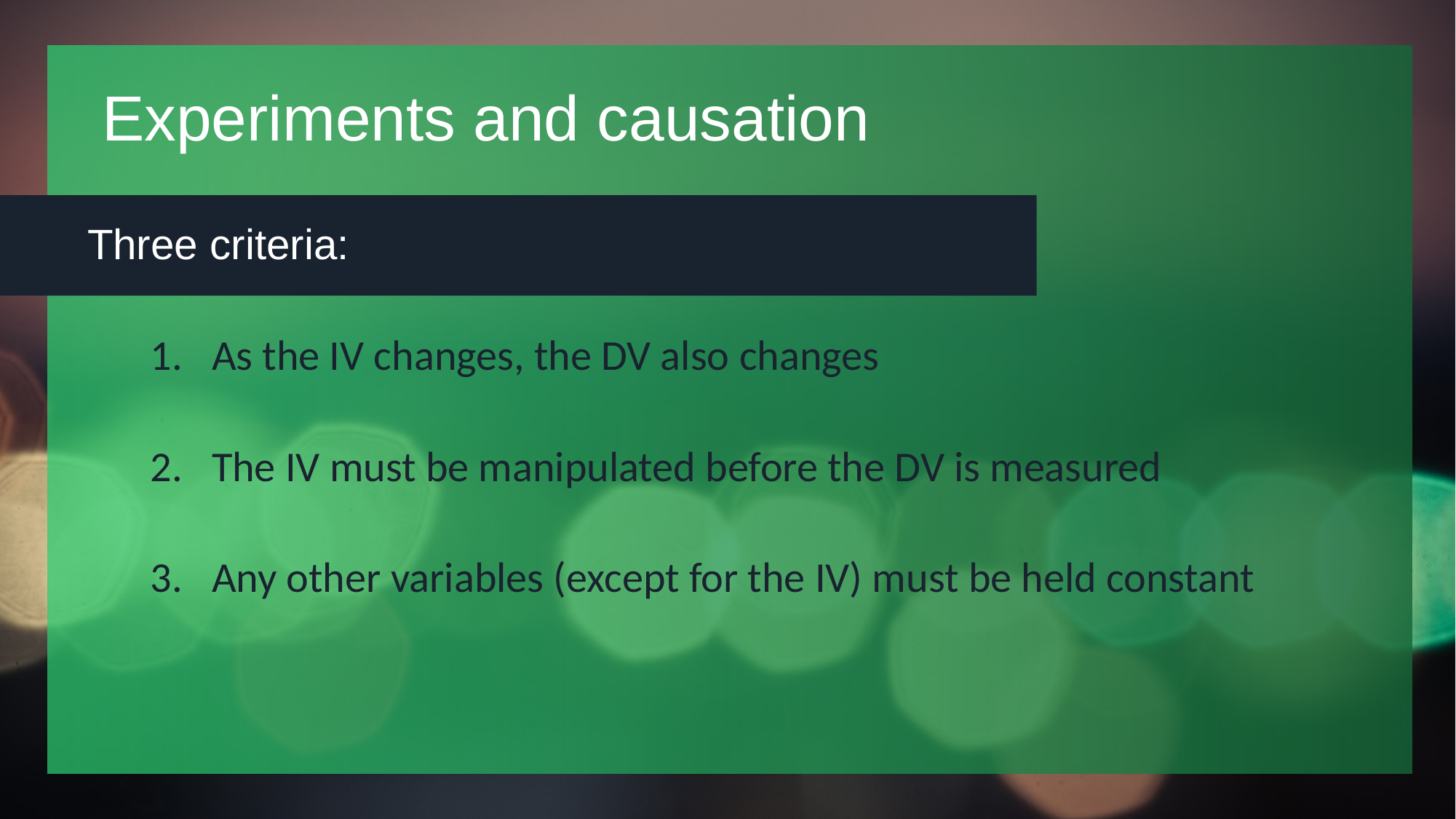

# Experiments and causation
Three criteria:
As the IV changes, the DV also changes

The IV must be manipulated before the DV is measured

Any other variables (except for the IV) must be held constant